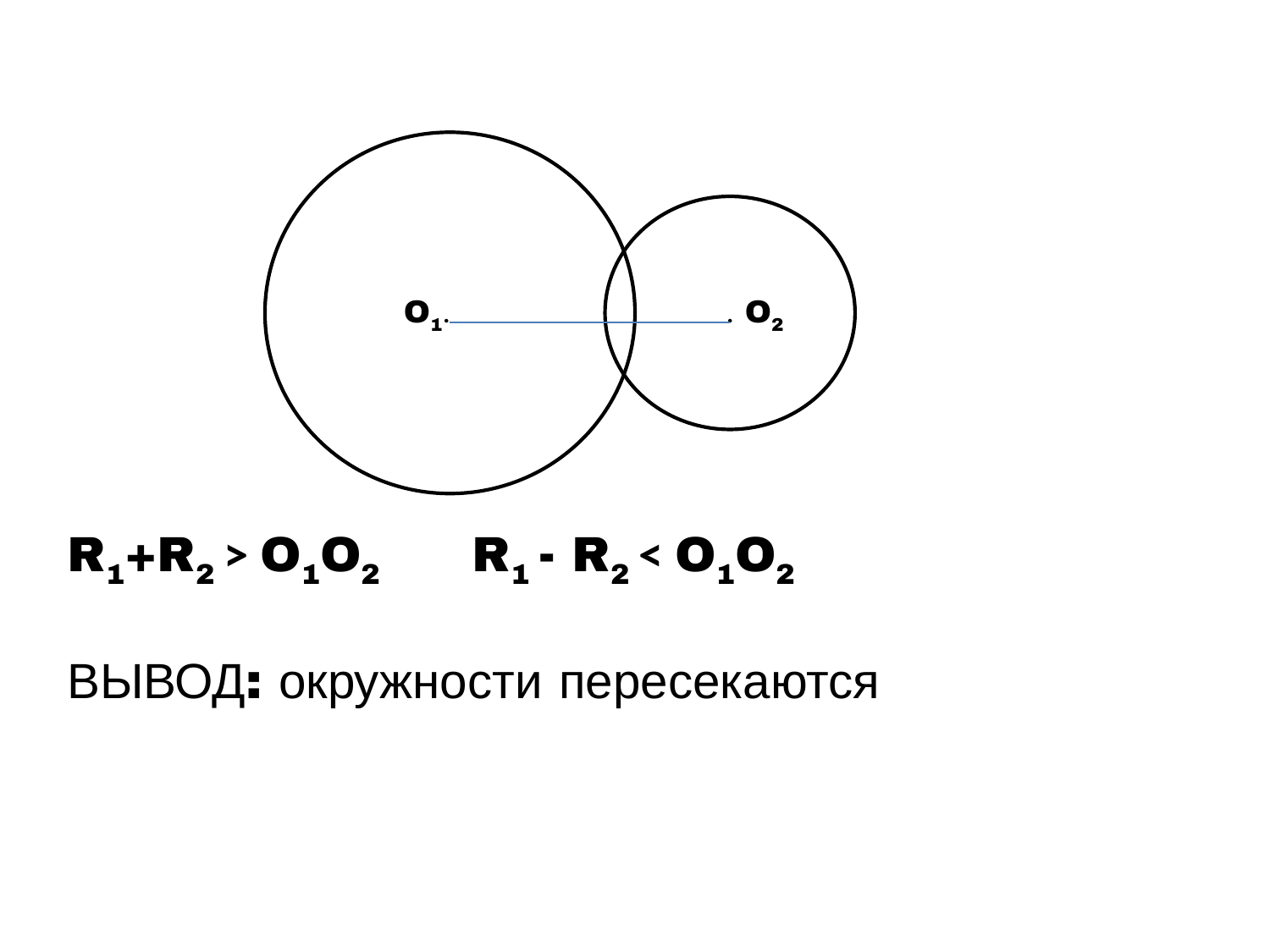

#
          O1.
          . O2
R1+R2 > O1O2      R1 - R2 < O1O2

ВЫВОД: окружности пересекаются